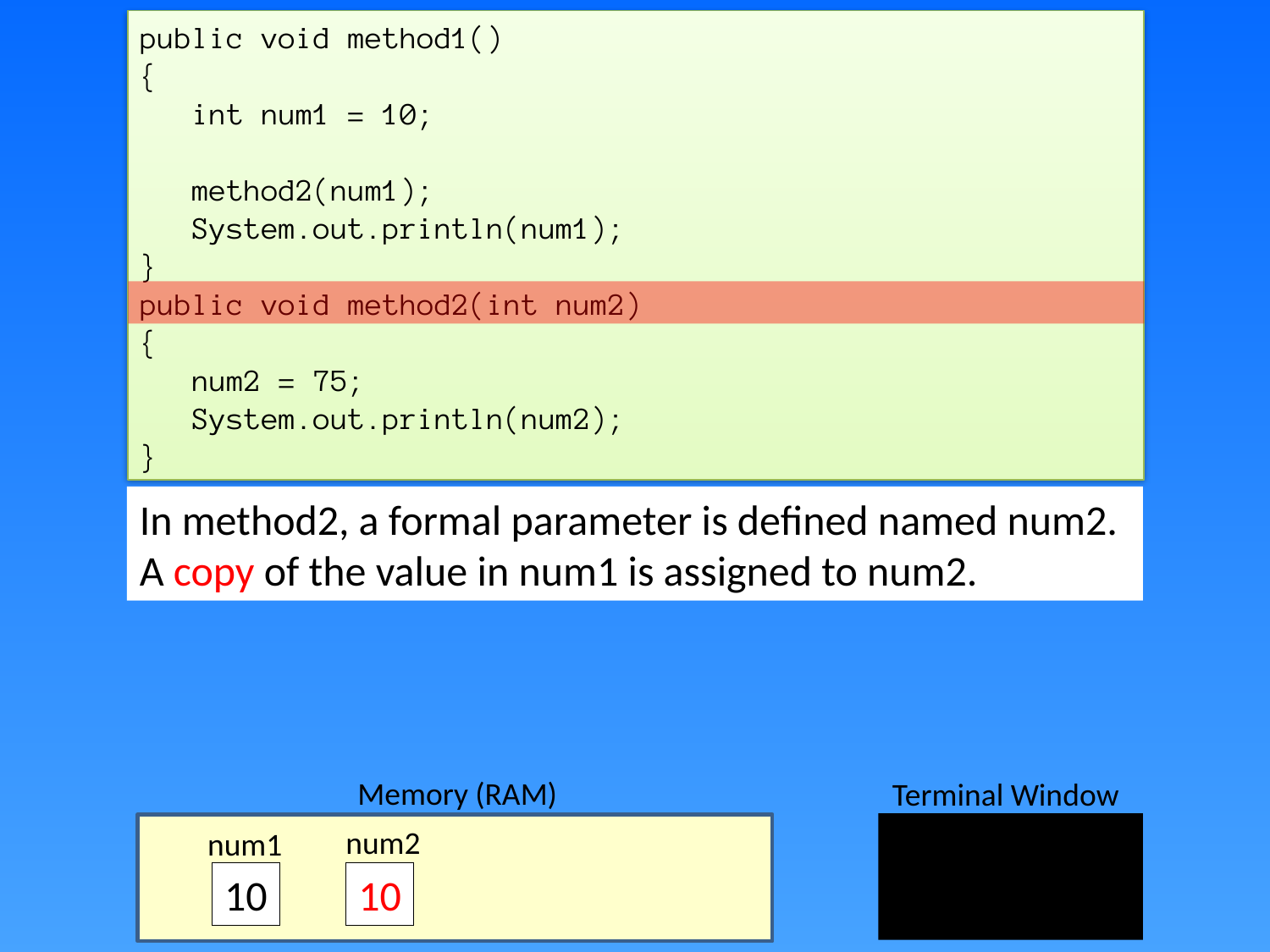

public void method1()
{
   int num1 = 10;

   method2(num1);
   System.out.println(num1);
}
public void method2(int num2)
{
   num2 = 75;
   System.out.println(num2);
}

In method2, a formal parameter is defined named num2. A copy of the value in num1 is assigned to num2.
Memory (RAM)
Terminal Window
K

num2
num1
10
10